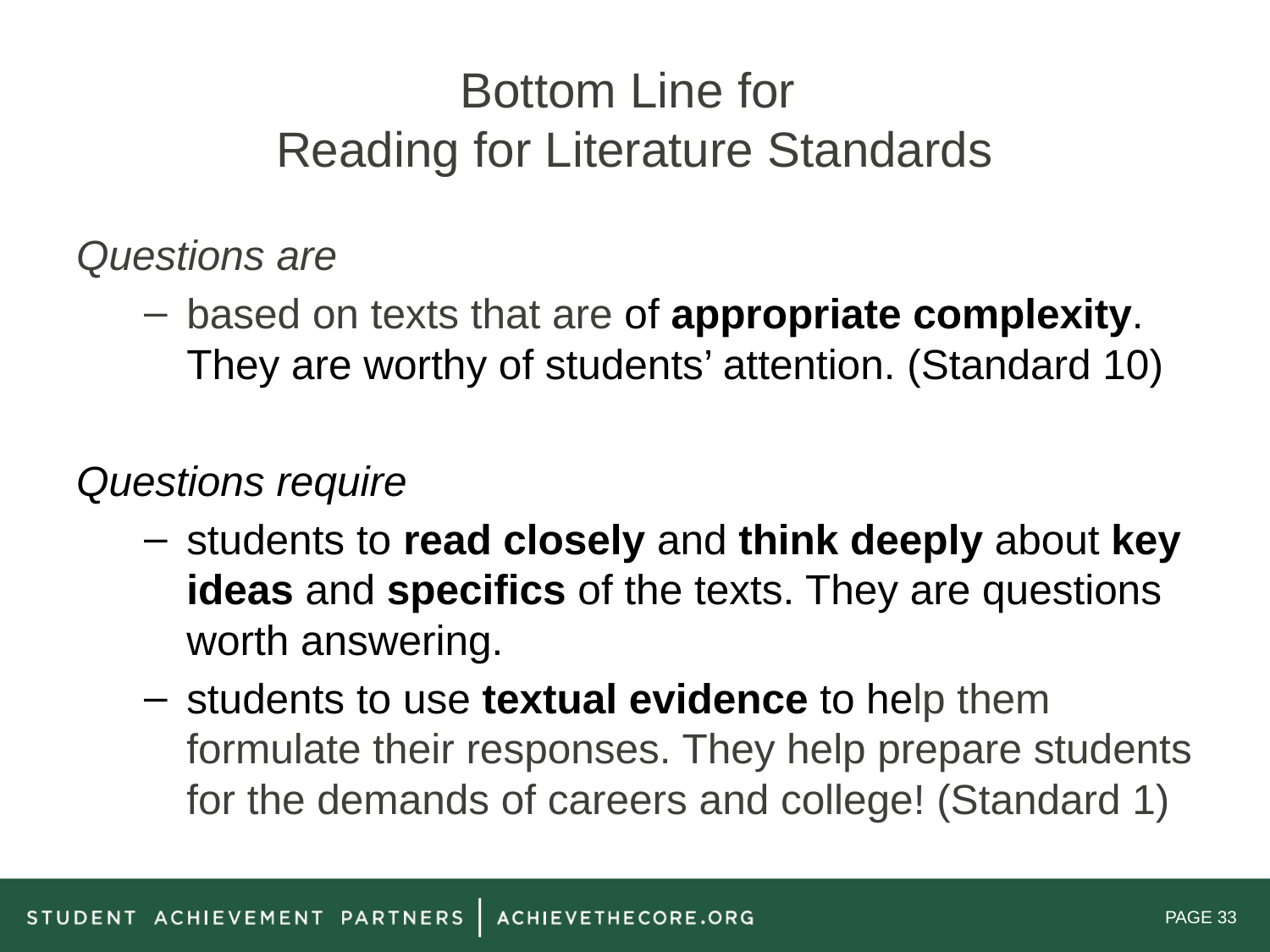

# Bottom Line for Reading for Literature Standards
Questions are
based on texts that are of appropriate complexity. They are worthy of students’ attention. (Standard 10)

Questions require
students to read closely and think deeply about key ideas and specifics of the texts. They are questions worth answering.
students to use textual evidence to help them formulate their responses. They help prepare students for the demands of careers and college! (Standard 1)